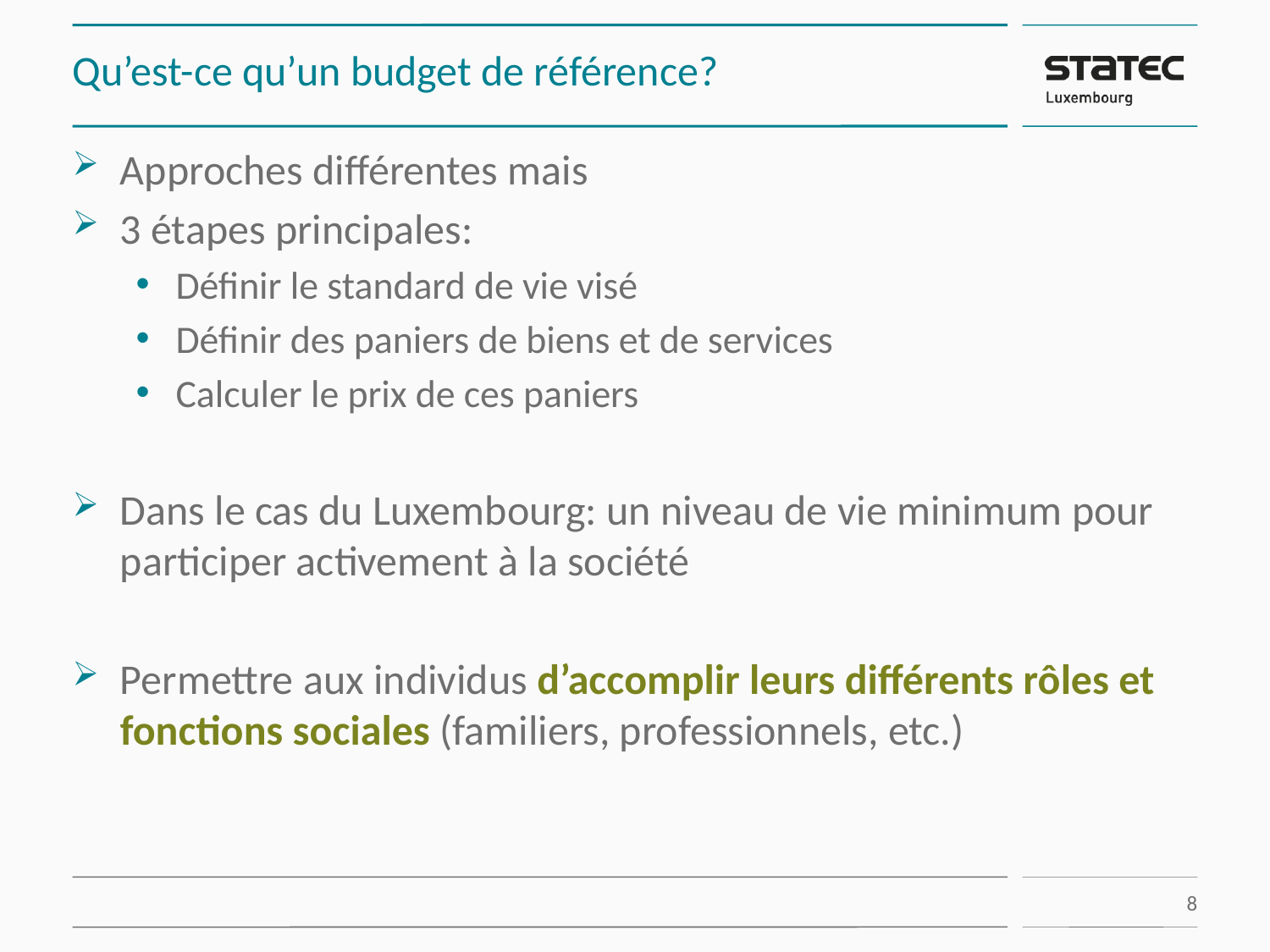

# Qu’est-ce qu’un budget de référence?
Approches différentes mais
3 étapes principales:
Définir le standard de vie visé
Définir des paniers de biens et de services
Calculer le prix de ces paniers

Dans le cas du Luxembourg: un niveau de vie minimum pour participer activement à la société

Permettre aux individus d’accomplir leurs différents rôles et fonctions sociales (familiers, professionnels, etc.)

8